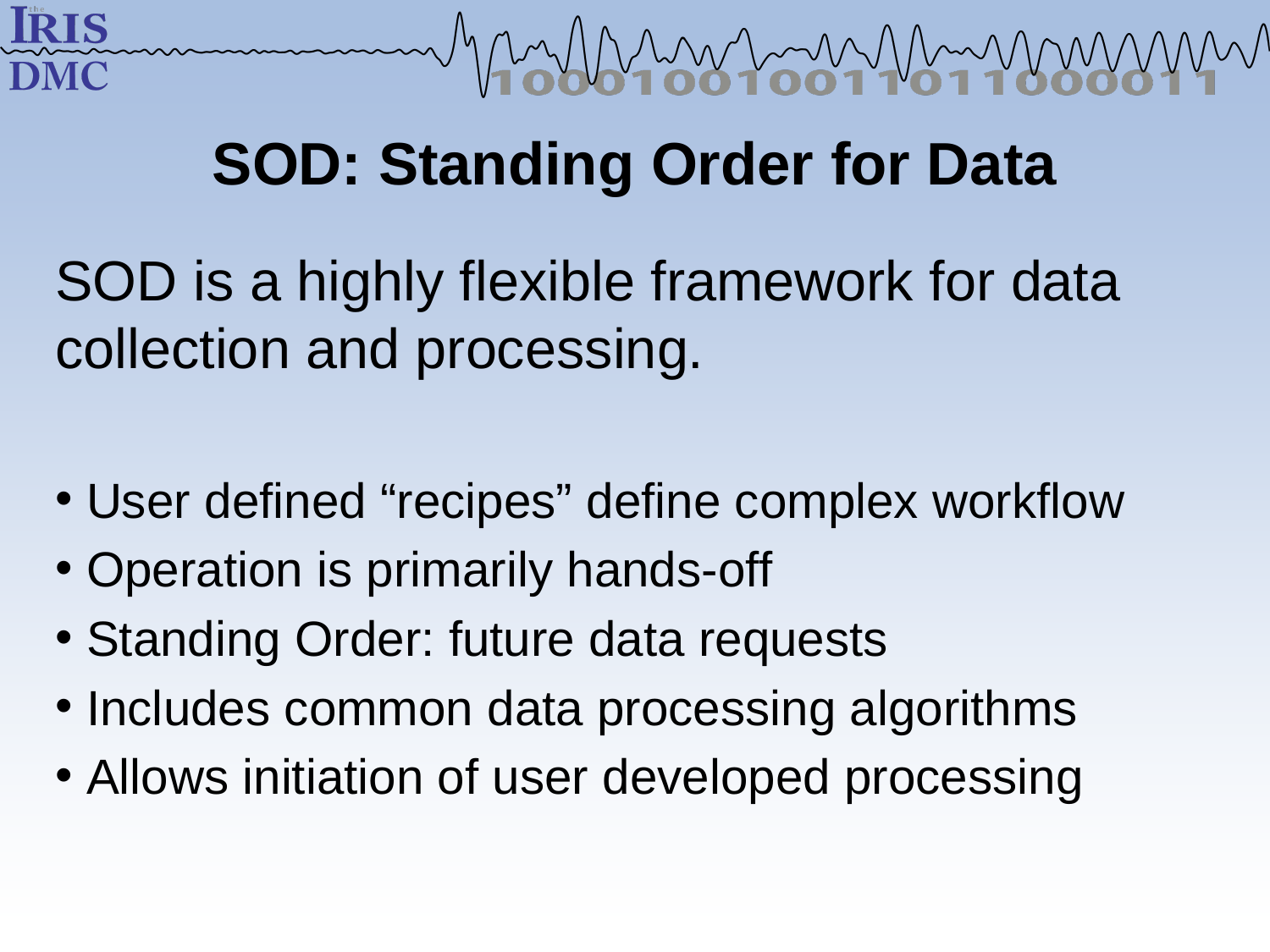

# SOD: Standing Order for Data
SOD is a highly flexible framework for data collection and processing.

 User defined “recipes” define complex workflow
 Operation is primarily hands-off
 Standing Order: future data requests
 Includes common data processing algorithms
 Allows initiation of user developed processing